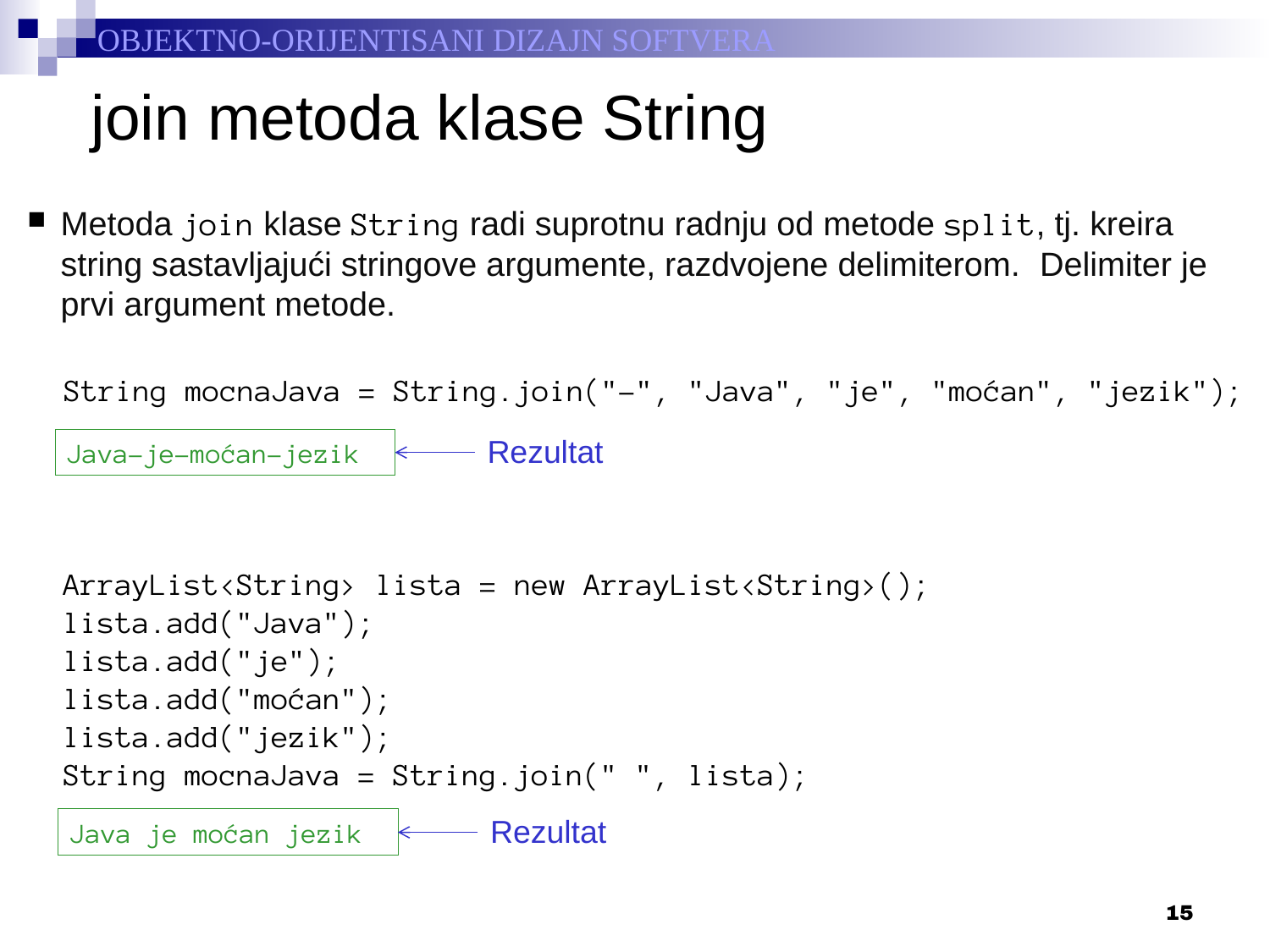

# join metoda klase String
Metoda join klase String radi suprotnu radnju od metode split, tj. kreira string sastavljajući stringove argumente, razdvojene delimiterom.  Delimiter je prvi argument metode.

String mocnaJava = String.join("-", "Java", "je", "moćan", "jezik");

Rezultat
Java-je-moćan-jezik
ArrayList<String> lista = new ArrayList<String>();
lista.add("Java");
lista.add("je");
lista.add("moćan");
lista.add("jezik");
String mocnaJava = String.join(" ", lista);
Rezultat
Java je moćan jezik
15